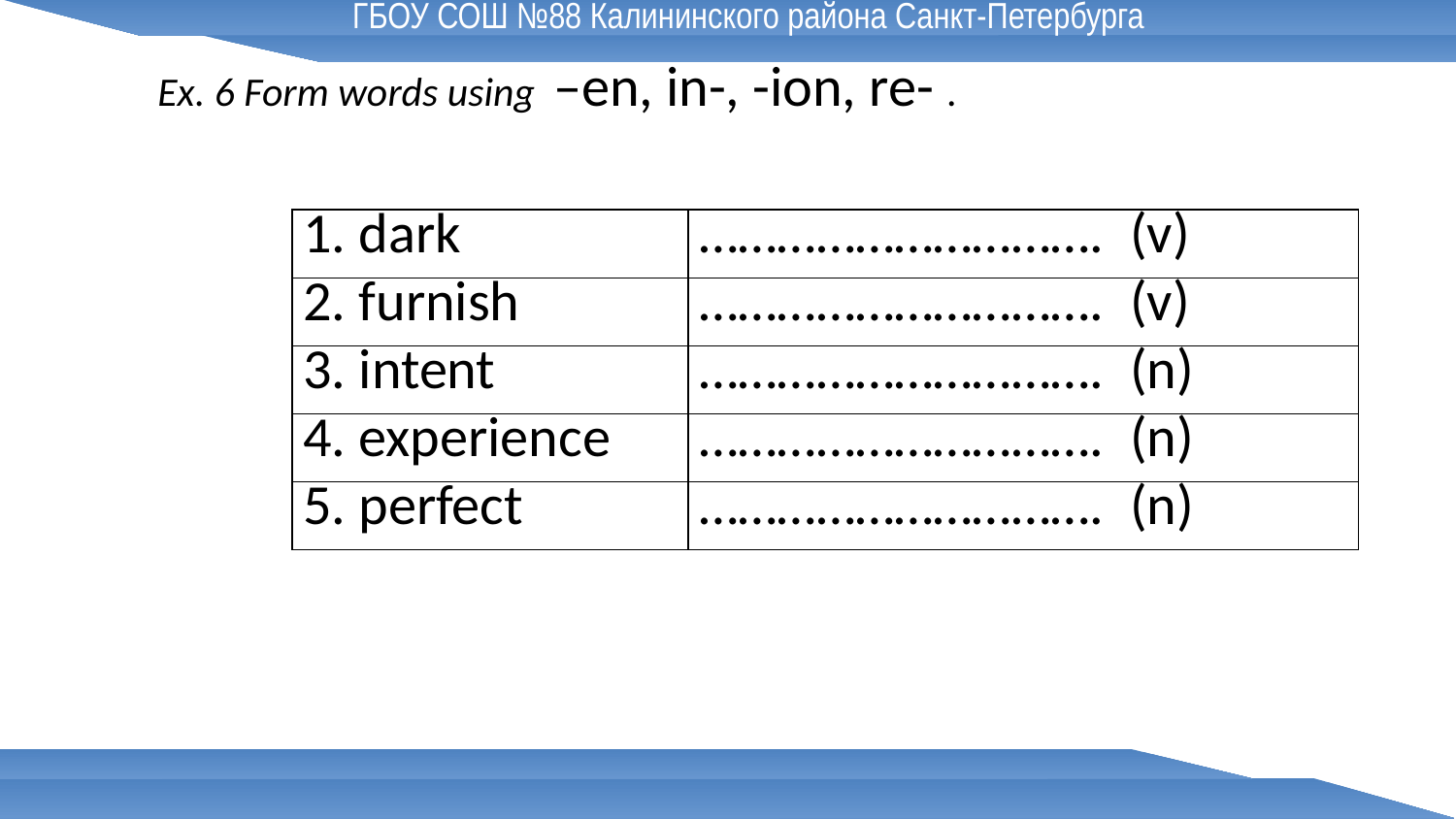

ГБОУ СОШ №88 Калининского района Санкт-Петербурга

Ex. 6 Form words using  –en, in-, -ion, re- .
| 1. dark | …………………………. (v) |
| --- | --- |
| 2. furnish | …………………………. (v) |
| 3. intent | …………………………. (n) |
| 4. experience | …………………………. (n) |
| 5. perfect | …………………………. (n) |